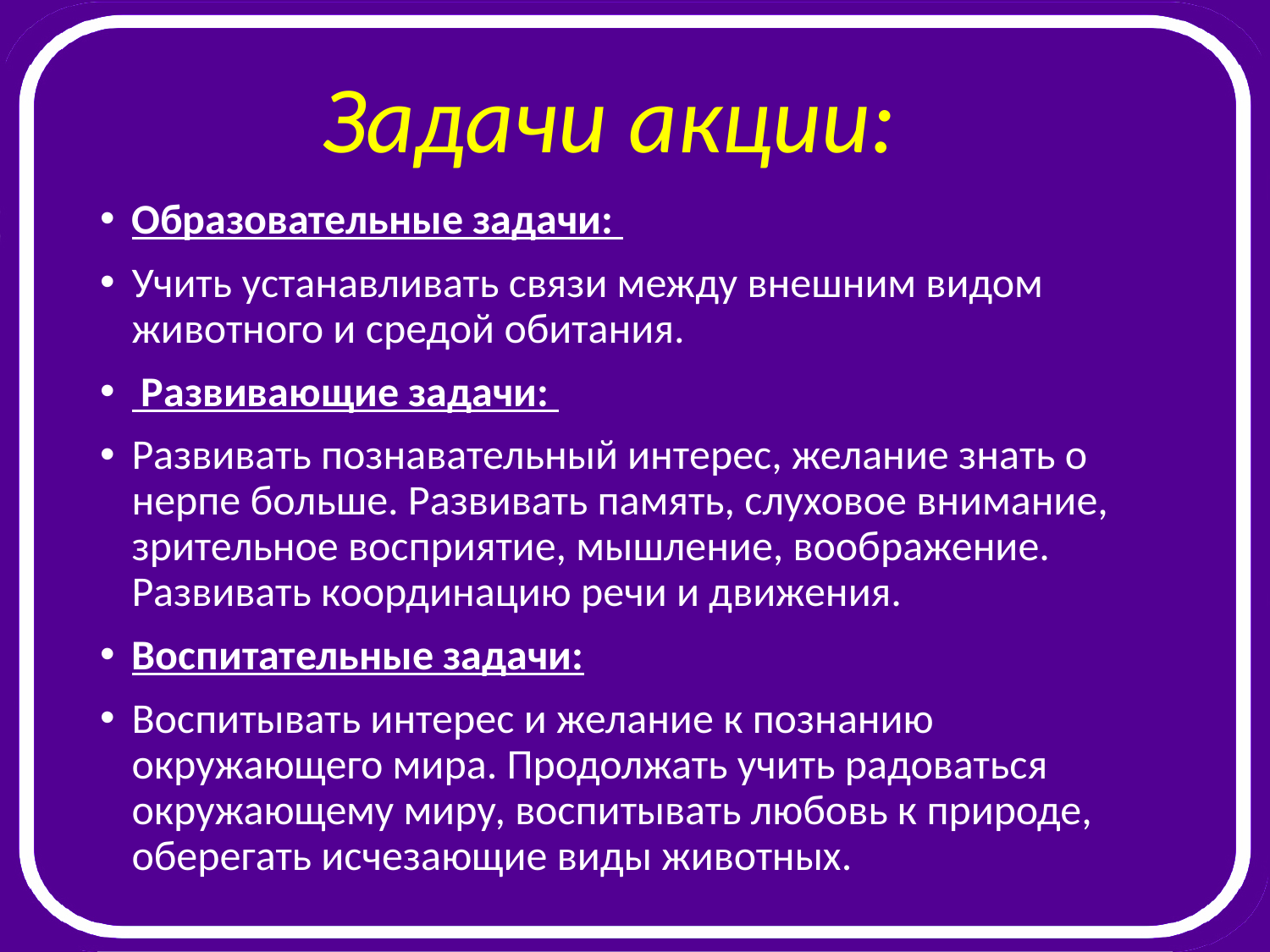

# Задачи акции:
Образовательные задачи:
Учить устанавливать связи между внешним видом животного и средой обитания.
 Развивающие задачи:
Развивать познавательный интерес, желание знать о нерпе больше. Развивать память, слуховое внимание, зрительное восприятие, мышление, воображение. Развивать координацию речи и движения.
Воспитательные задачи:
Воспитывать интерес и желание к познанию окружающего мира. Продолжать учить радоваться окружающему миру, воспитывать любовь к природе, оберегать исчезающие виды животных.